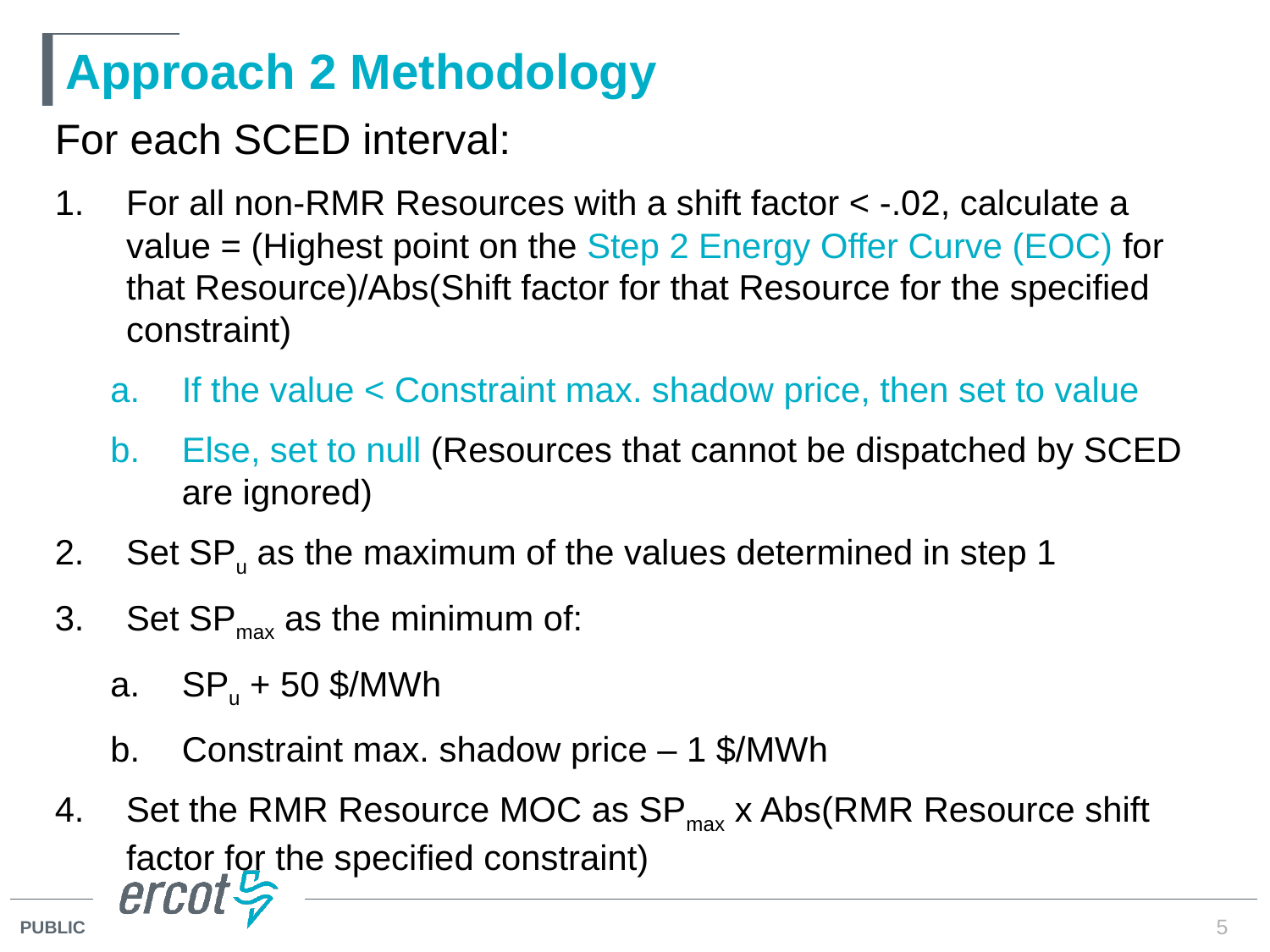

# Approach 2 Methodology
For each SCED interval:
For all non-RMR Resources with a shift factor < -.02, calculate a value = (Highest point on the Step 2 Energy Offer Curve (EOC) for that Resource)/Abs(Shift factor for that Resource for the specified constraint)
If the value < Constraint max. shadow price, then set to value
Else, set to null (Resources that cannot be dispatched by SCED are ignored)
Set SPu as the maximum of the values determined in step 1
Set SPmax as the minimum of:
SPu + 50 $/MWh
Constraint max. shadow price – 1 $/MWh
Set the RMR Resource MOC as SPmax x Abs(RMR Resource shift factor for the specified constraint)
5